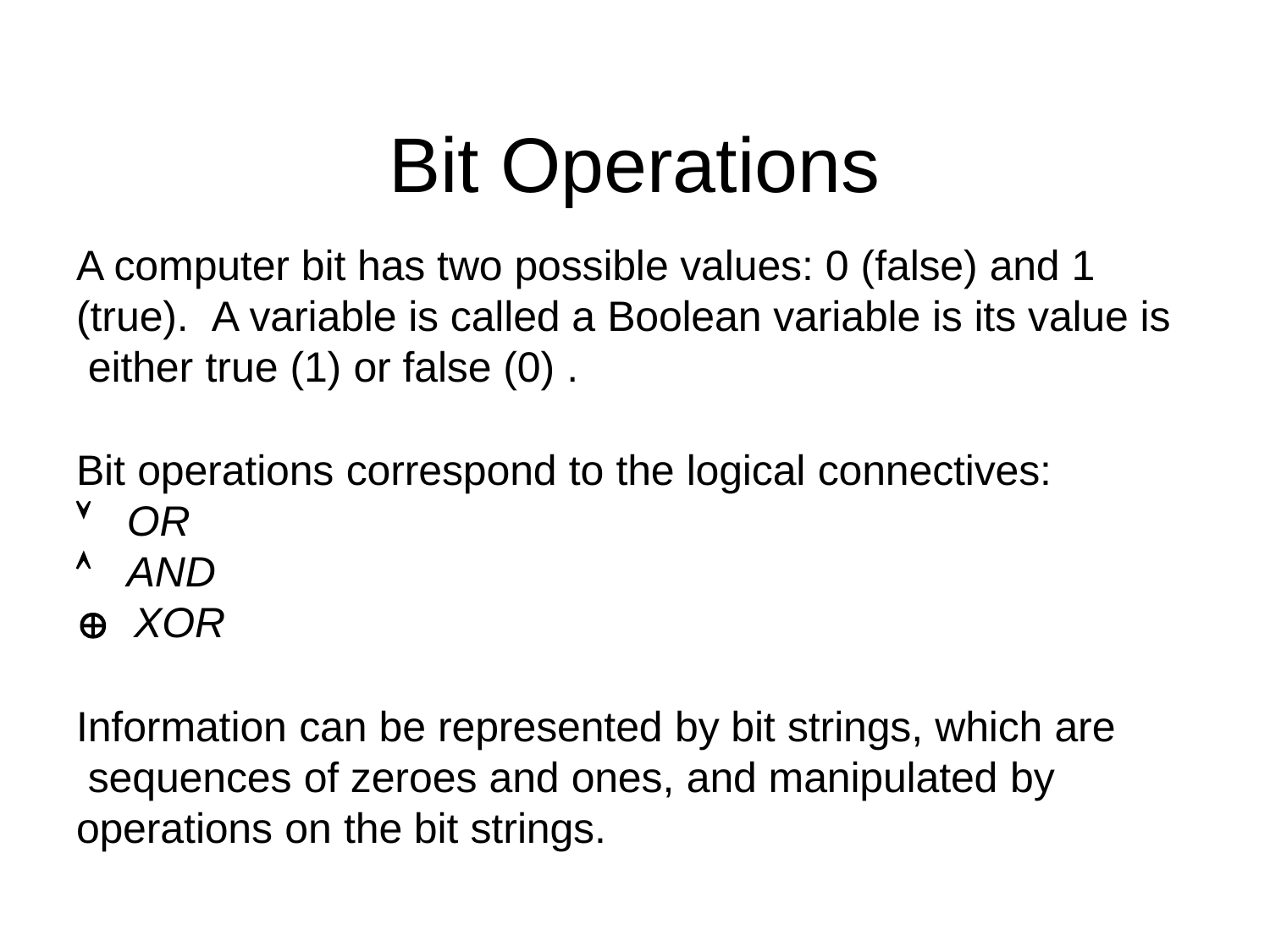

# Bit Operations
A computer bit has two possible values: 0 (false) and 1  (true).	A variable is called a Boolean variable is its value is  either true (1) or false (0) .

Bit operations correspond to the logical connectives:
∨	OR
∧	AND
⊕	XOR

Information can be represented by bit strings, which are  sequences of zeroes and ones, and manipulated by  operations on the bit strings.